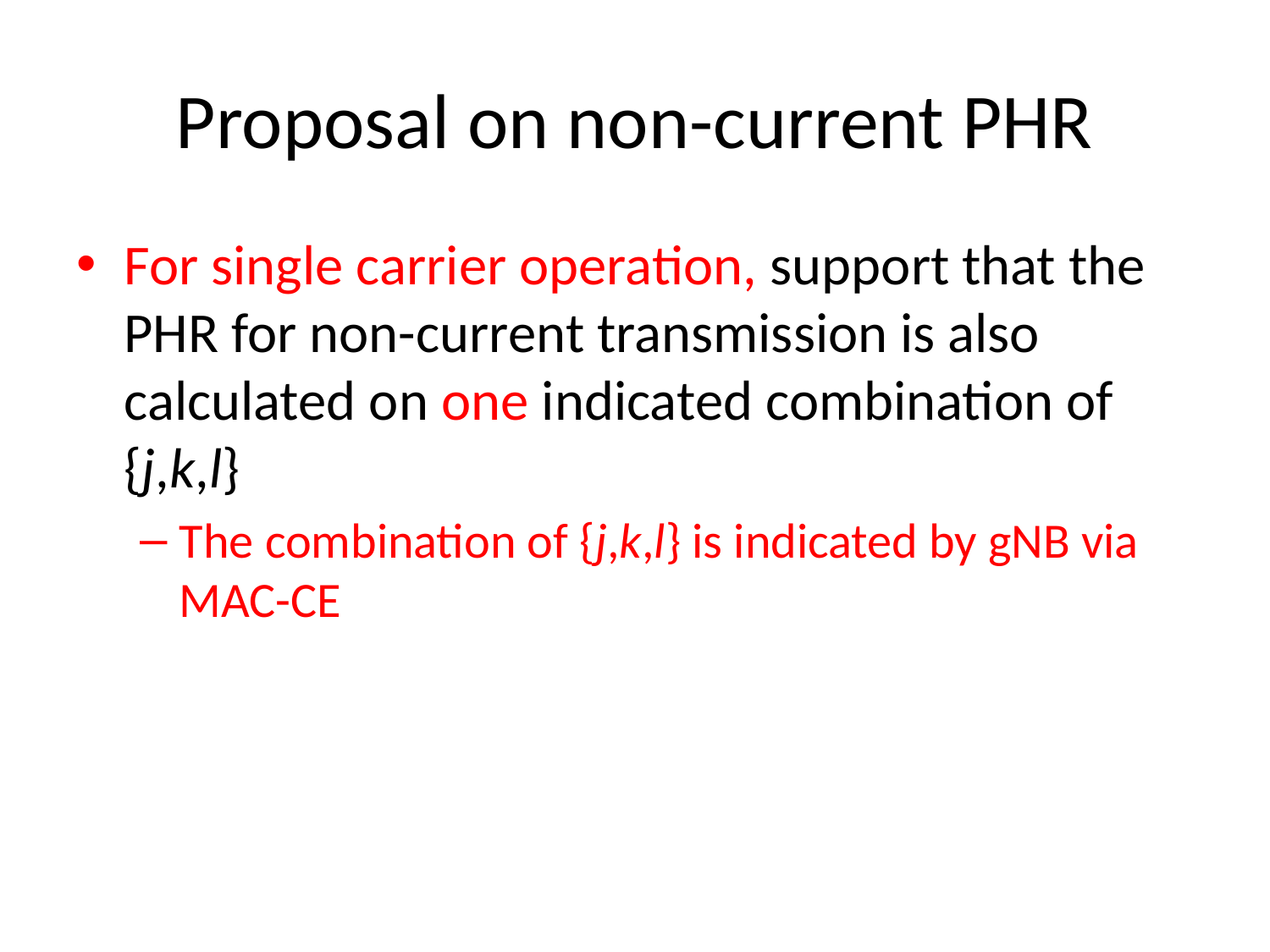

# Proposal on non-current PHR
For single carrier operation, support that the PHR for non-current transmission is also calculated on one indicated combination of {j,k,l}
The combination of {j,k,l} is indicated by gNB via MAC-CE